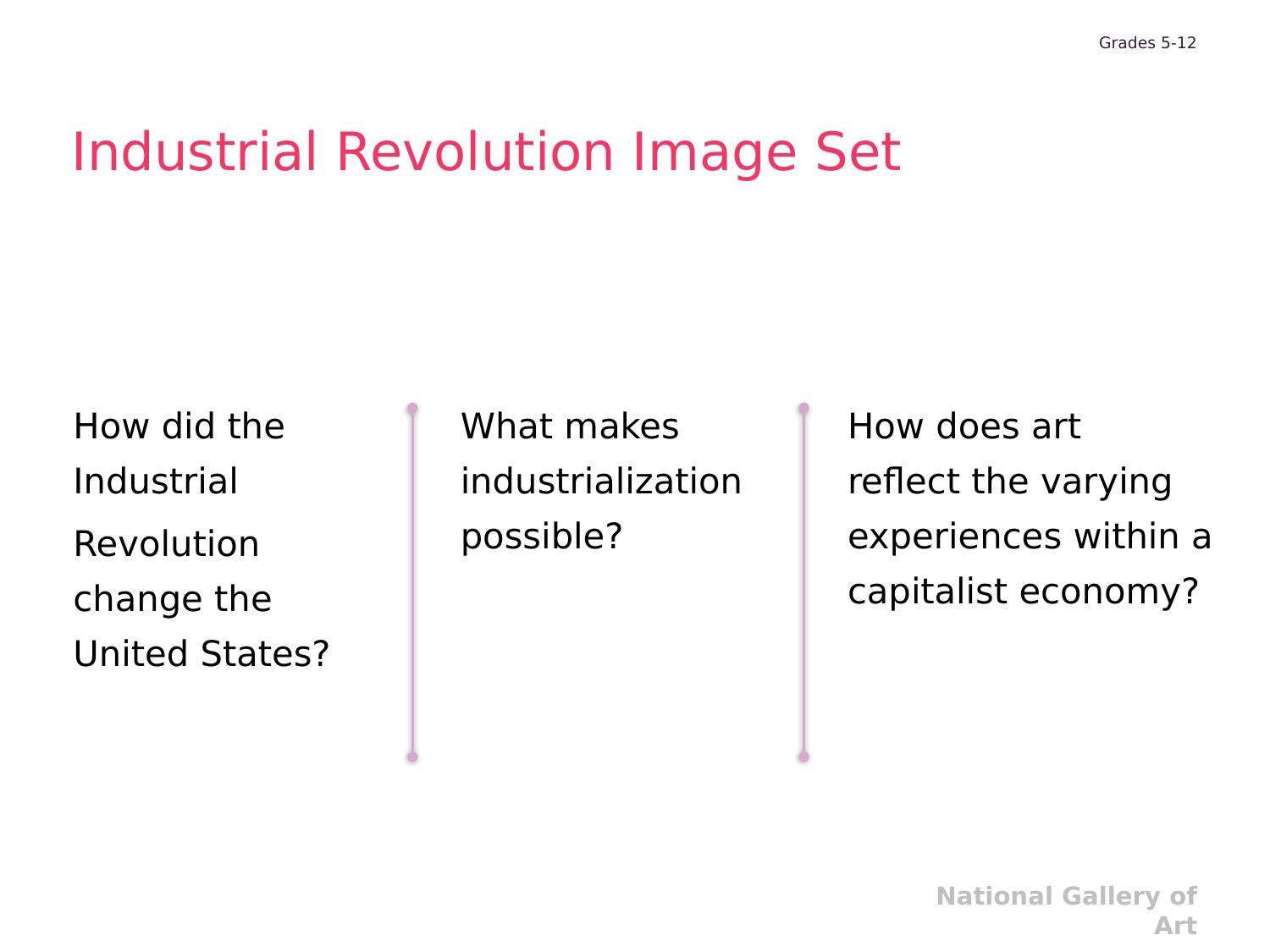

# Industrial Revolution Image Set
How did the Industrial
Revolution
change the
United States?

What makes industrialization possible?

How does art
reflect the varying experiences within a capitalist economy?